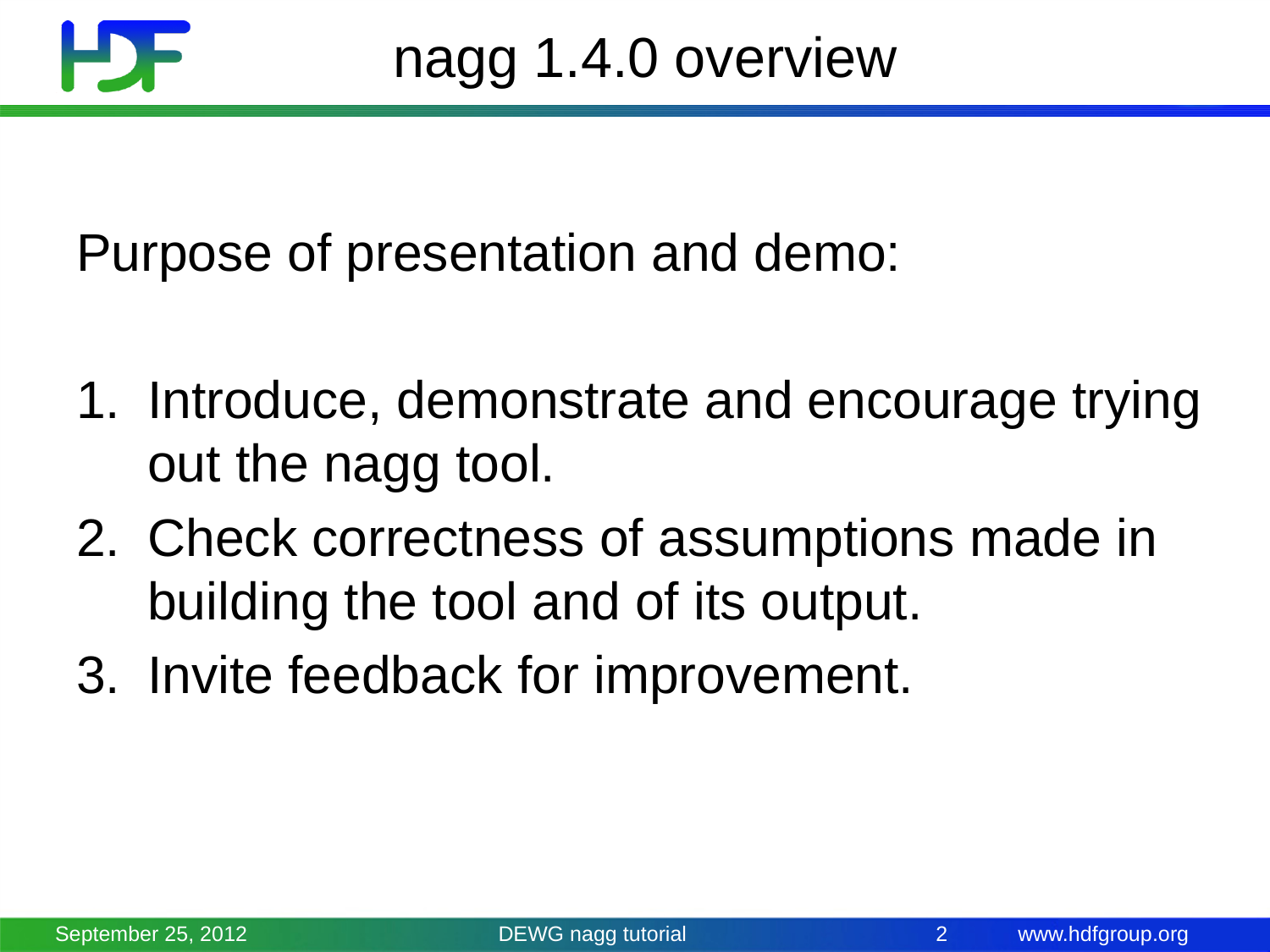

# nagg 1.4.0 overview

Purpose of presentation and demo:

Introduce, demonstrate and encourage trying out the nagg tool.
Check correctness of assumptions made in building the tool and of its output.
Invite feedback for improvement.

September 25, 2012
DEWG nagg tutorial
2